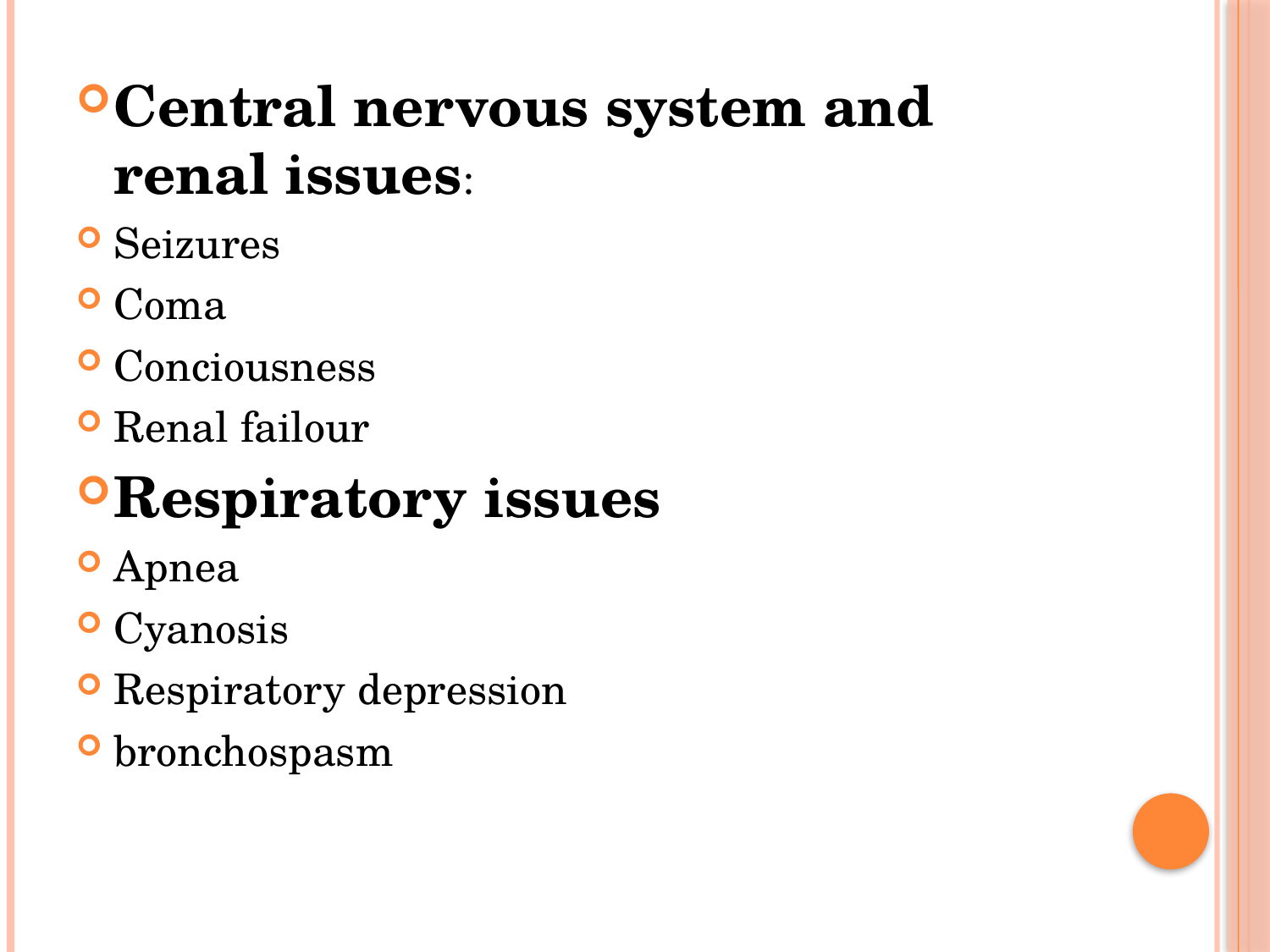

Central nervous system and renal issues:
Seizures
Coma
Conciousness
Renal failour
Respiratory issues
Apnea
Cyanosis
Respiratory depression
bronchospasm